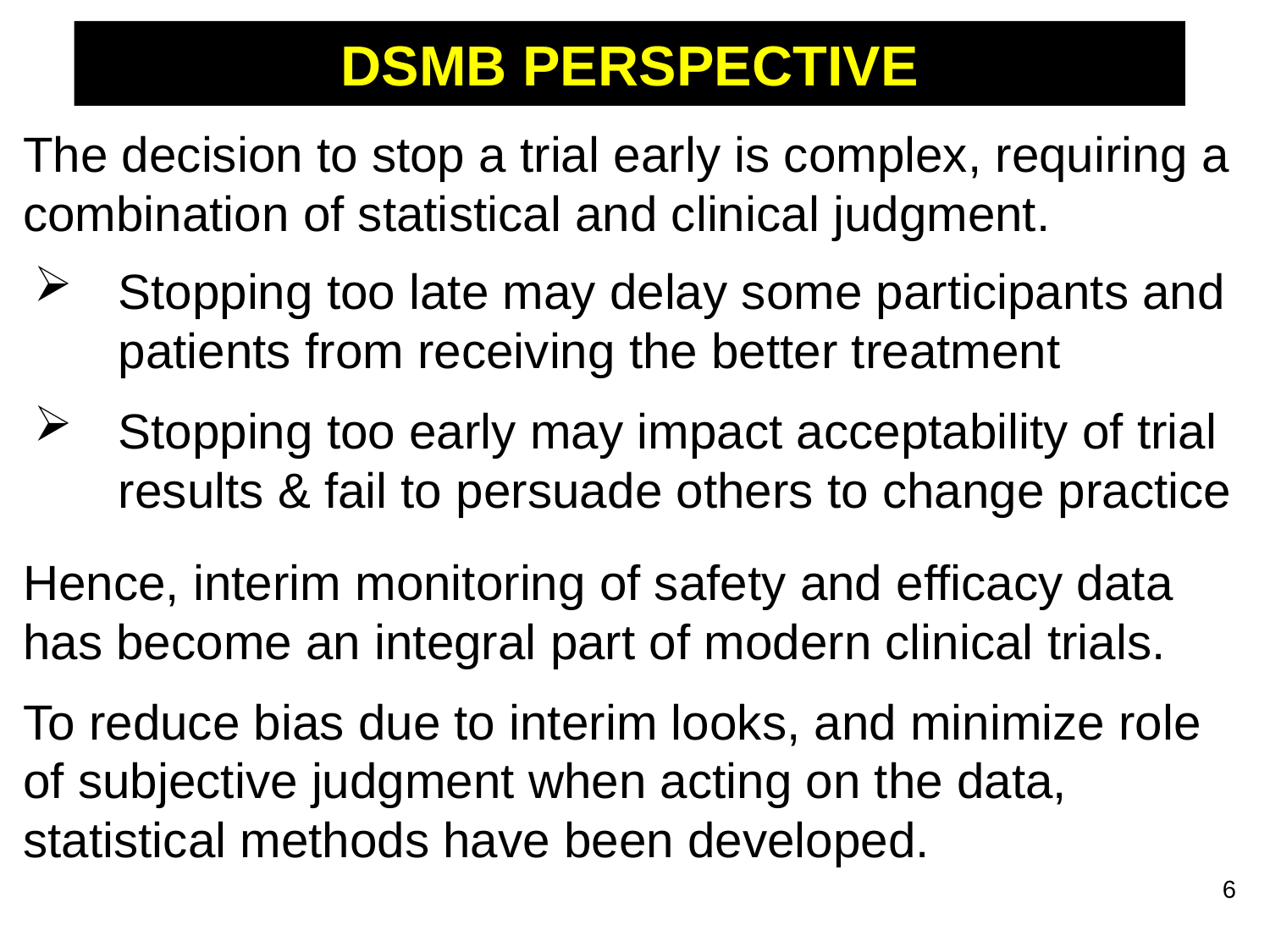

# DSMB PERSPECTIVE
The decision to stop a trial early is complex, requiring a combination of statistical and clinical judgment.
Stopping too late may delay some participants and patients from receiving the better treatment
Stopping too early may impact acceptability of trial results & fail to persuade others to change practice
Hence, interim monitoring of safety and efficacy data has become an integral part of modern clinical trials.
To reduce bias due to interim looks, and minimize role of subjective judgment when acting on the data, statistical methods have been developed.
6